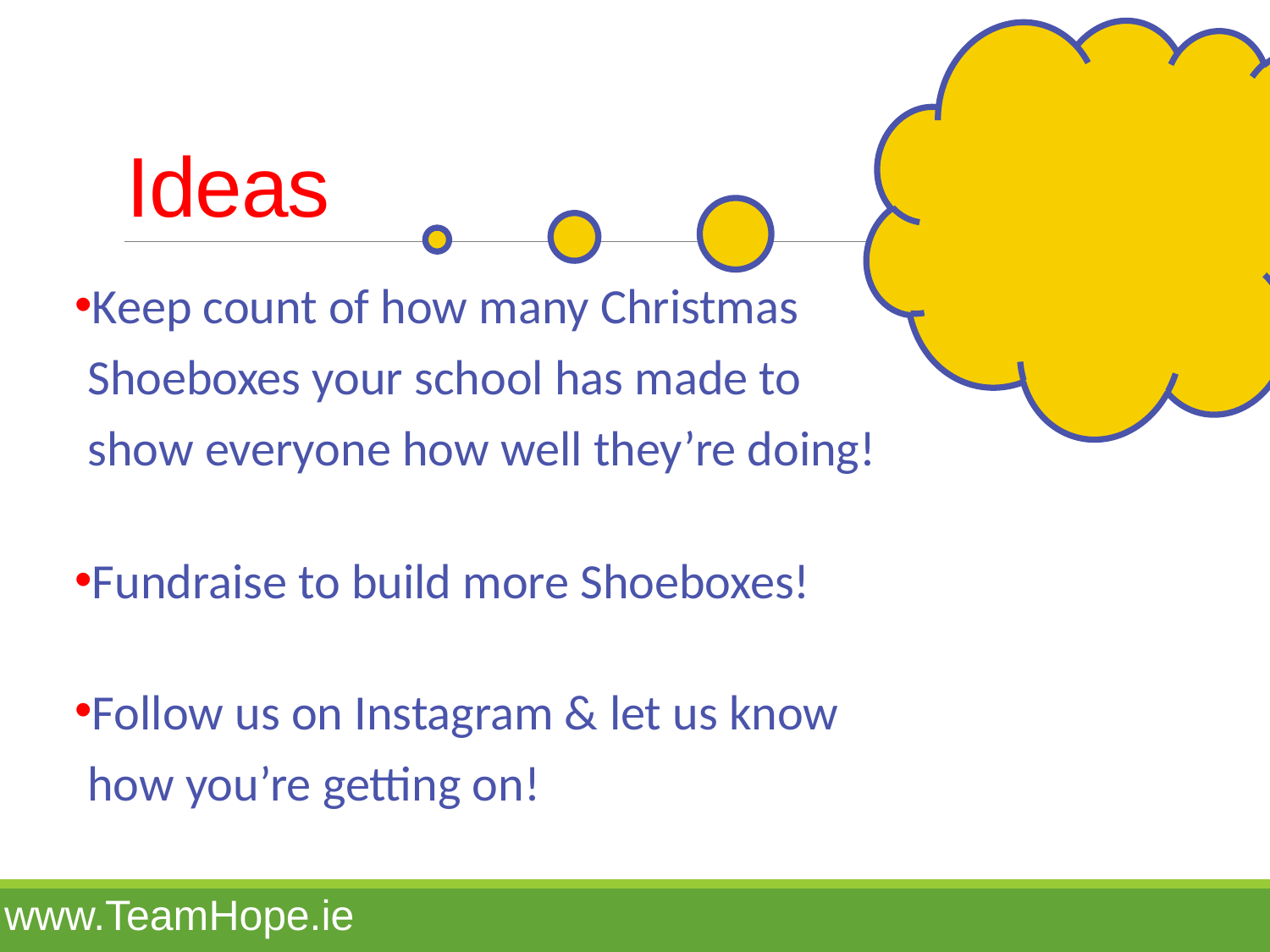

# Ideas
Keep count of how many Christmas Shoeboxes your school has made to show everyone how well they’re doing!

Fundraise to build more Shoeboxes!

Follow us on Instagram & let us know how you’re getting on!
www.TeamHope.ie